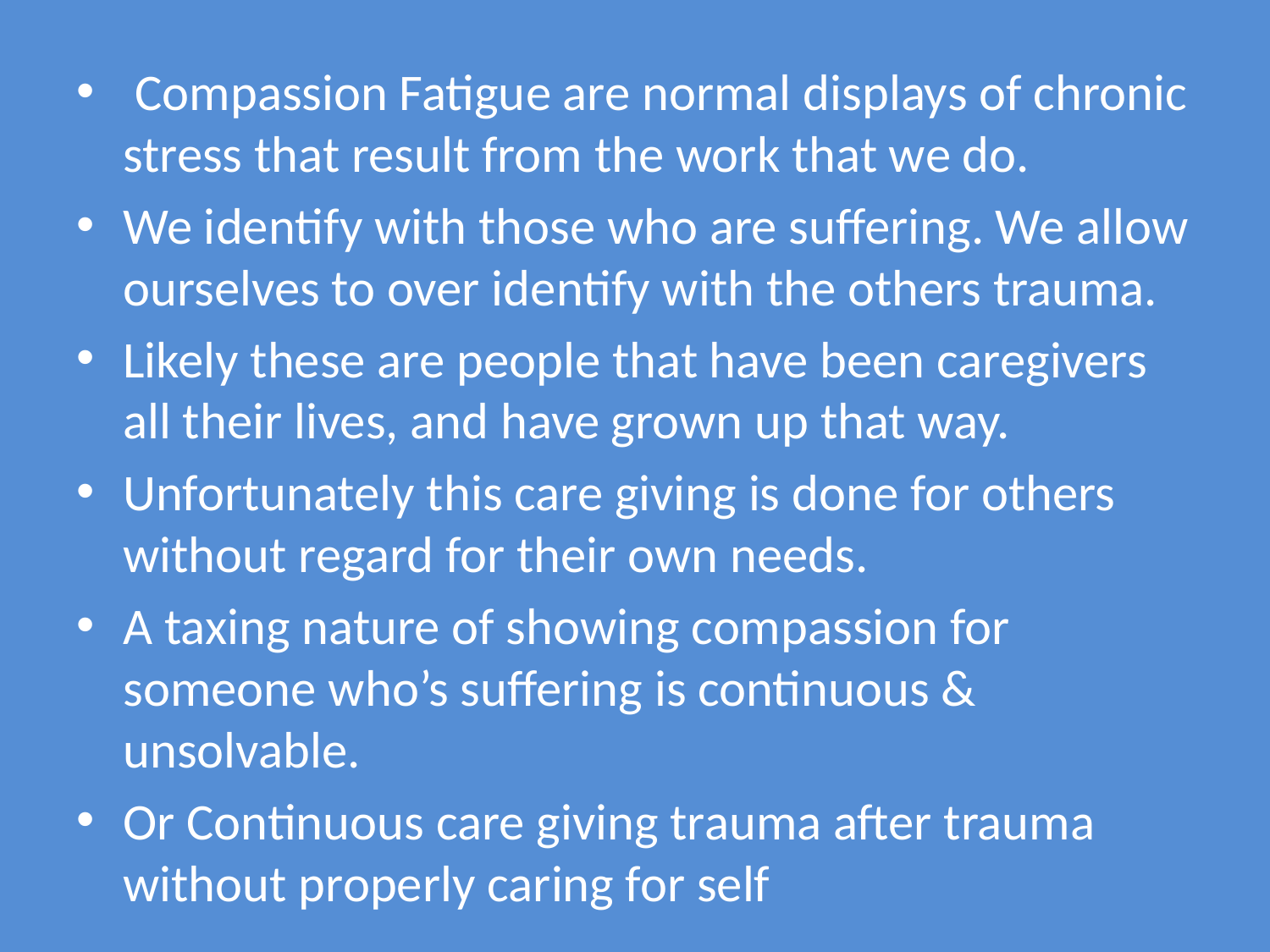

Compassion Fatigue are normal displays of chronic stress that result from the work that we do.
We identify with those who are suffering. We allow ourselves to over identify with the others trauma.
Likely these are people that have been caregivers all their lives, and have grown up that way.
Unfortunately this care giving is done for others without regard for their own needs.
A taxing nature of showing compassion for someone who’s suffering is continuous & unsolvable.
Or Continuous care giving trauma after trauma without properly caring for self